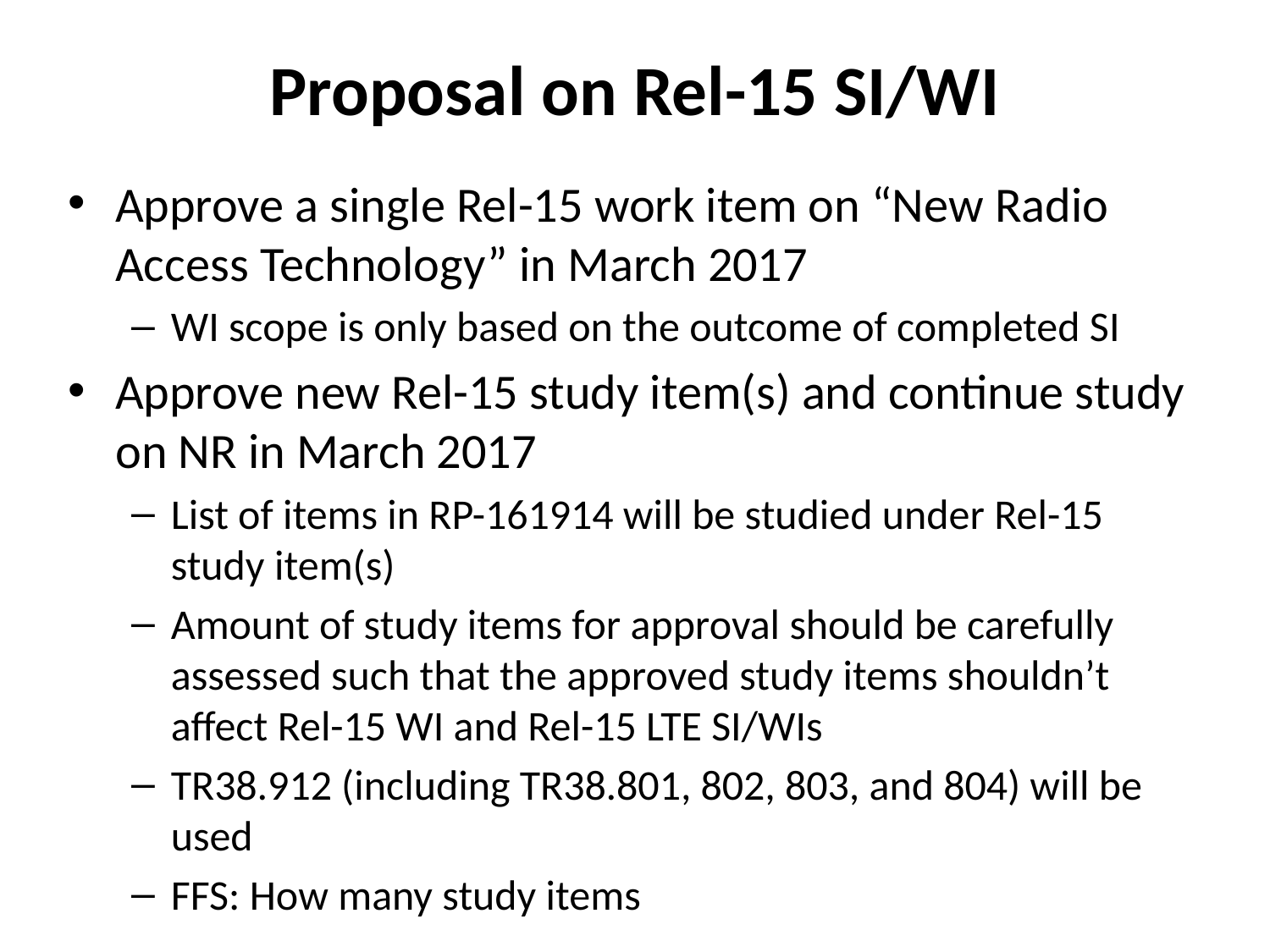

# Proposal on Rel-15 SI/WI
Approve a single Rel-15 work item on “New Radio Access Technology” in March 2017
WI scope is only based on the outcome of completed SI
Approve new Rel-15 study item(s) and continue study on NR in March 2017
List of items in RP-161914 will be studied under Rel-15 study item(s)
Amount of study items for approval should be carefully assessed such that the approved study items shouldn’t affect Rel-15 WI and Rel-15 LTE SI/WIs
TR38.912 (including TR38.801, 802, 803, and 804) will be used
FFS: How many study items